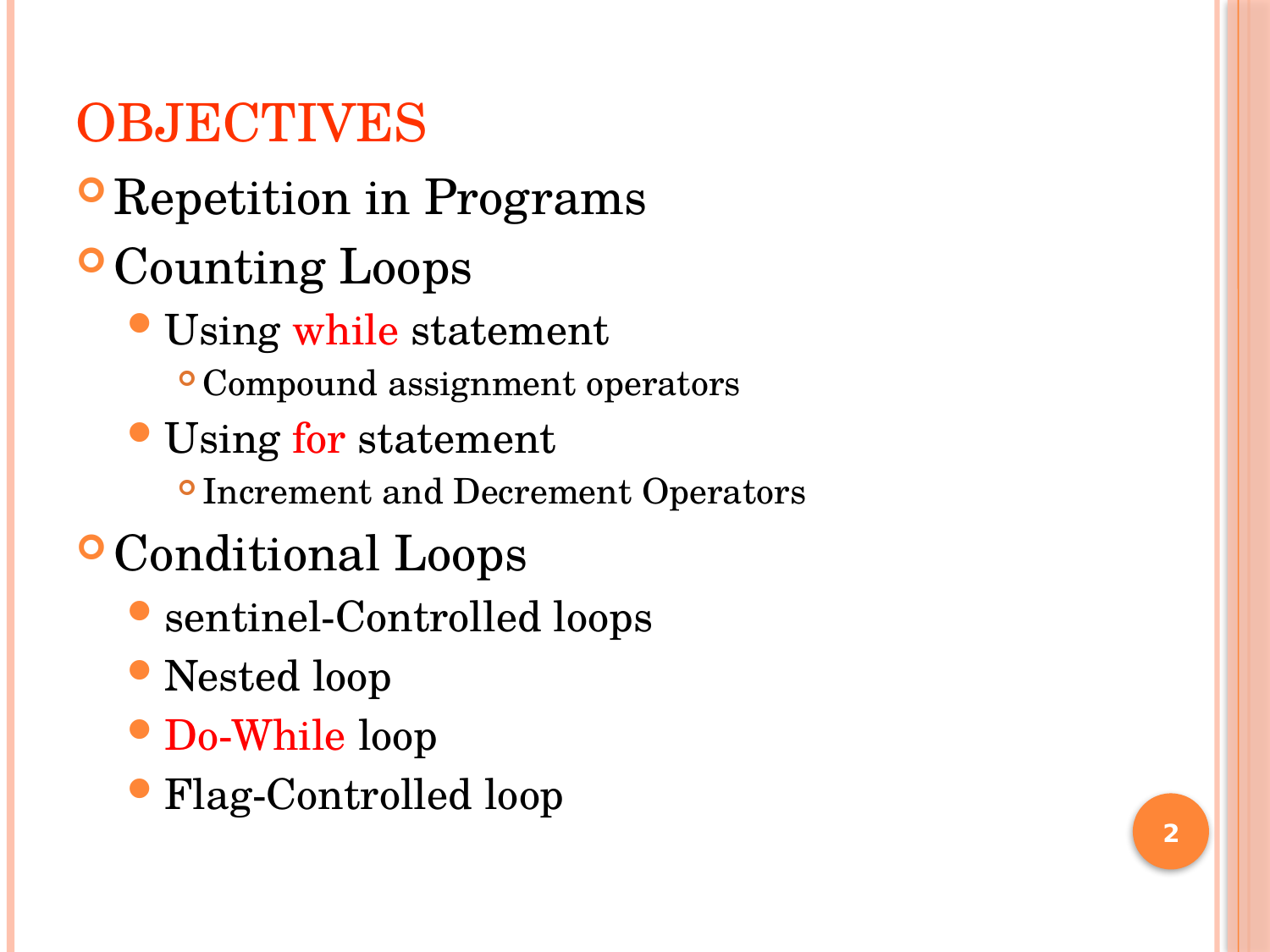

# Objectives
Repetition in Programs
Counting Loops
Using while statement
Compound assignment operators
Using for statement
Increment and Decrement Operators
Conditional Loops
sentinel-Controlled loops
Nested loop
Do-While loop
Flag-Controlled loop

2